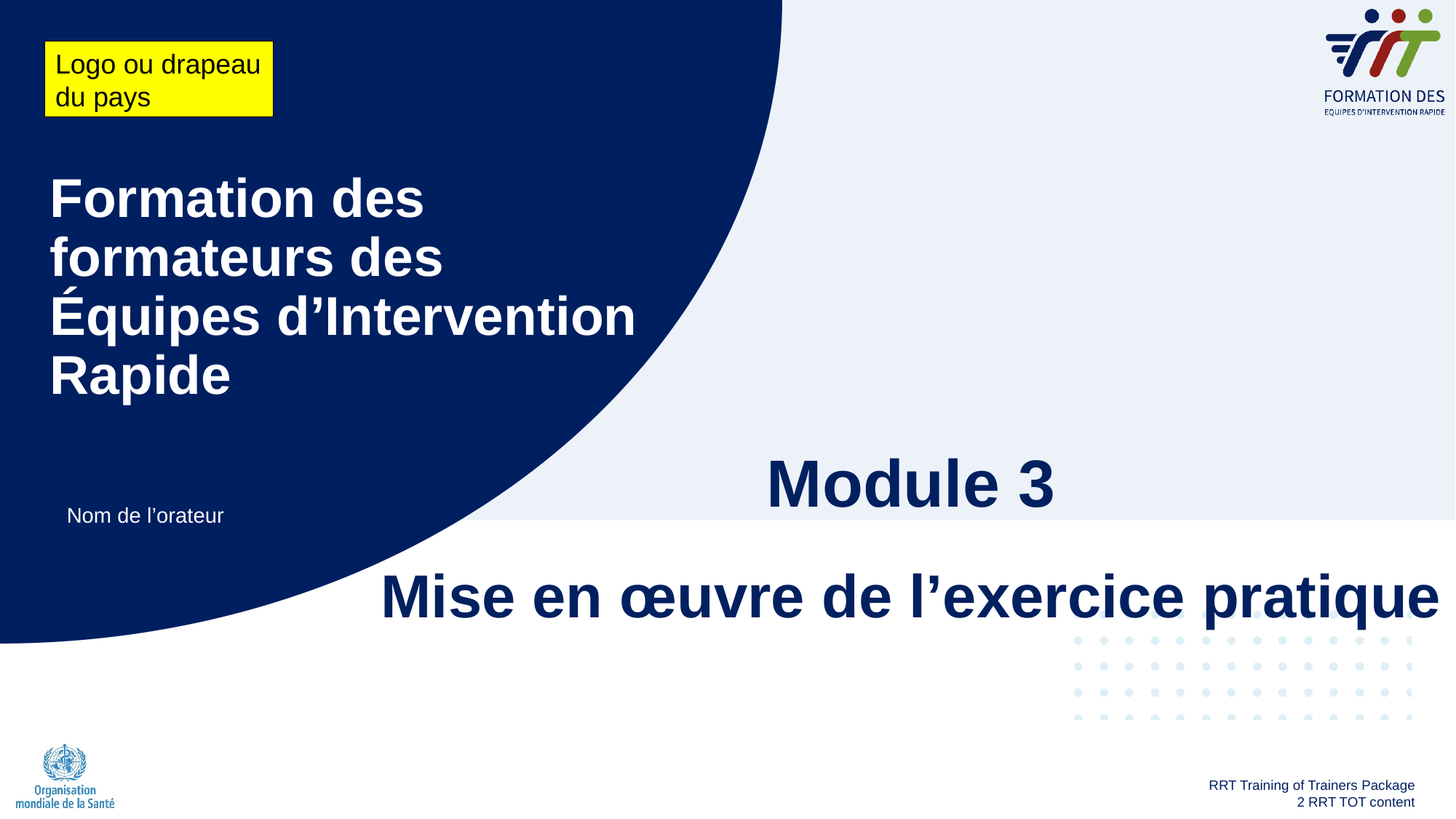

Logo ou drapeau du pays
# Formation des formateurs des Équipes d’Intervention Rapide
Module 3
Mise en œuvre de l’exercice pratique
Nom de l’orateur